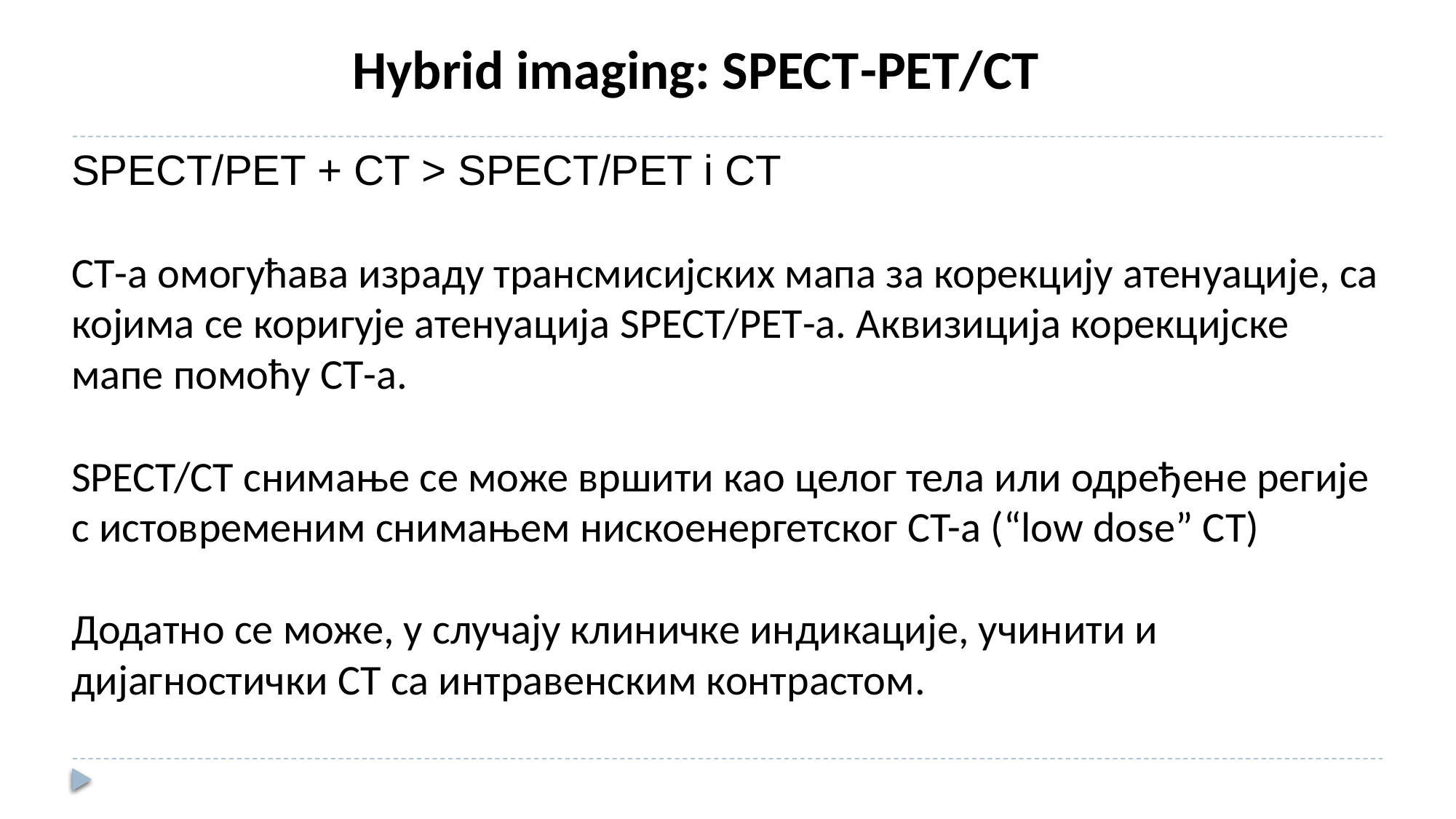

Hybrid imaging: SPECT-PET/CT
SPECT/PET + CT > SPECT/PET i CT

CT-а омогућава израду трансмисијских мапа за корекцију атенуације, са којима се коригује атенуација SPECT/PET-а. Аквизиција корекцијске мапе помоћу CT-а.

SPECT/CT снимање се може вршити као целог тела или одређене регије с истовременим снимањем нискоенергетског CT-a (“low dose” CT)

Додатно се може, у случају клиничке индикације, учинити и дијагностички CT са интравенским контрастом.